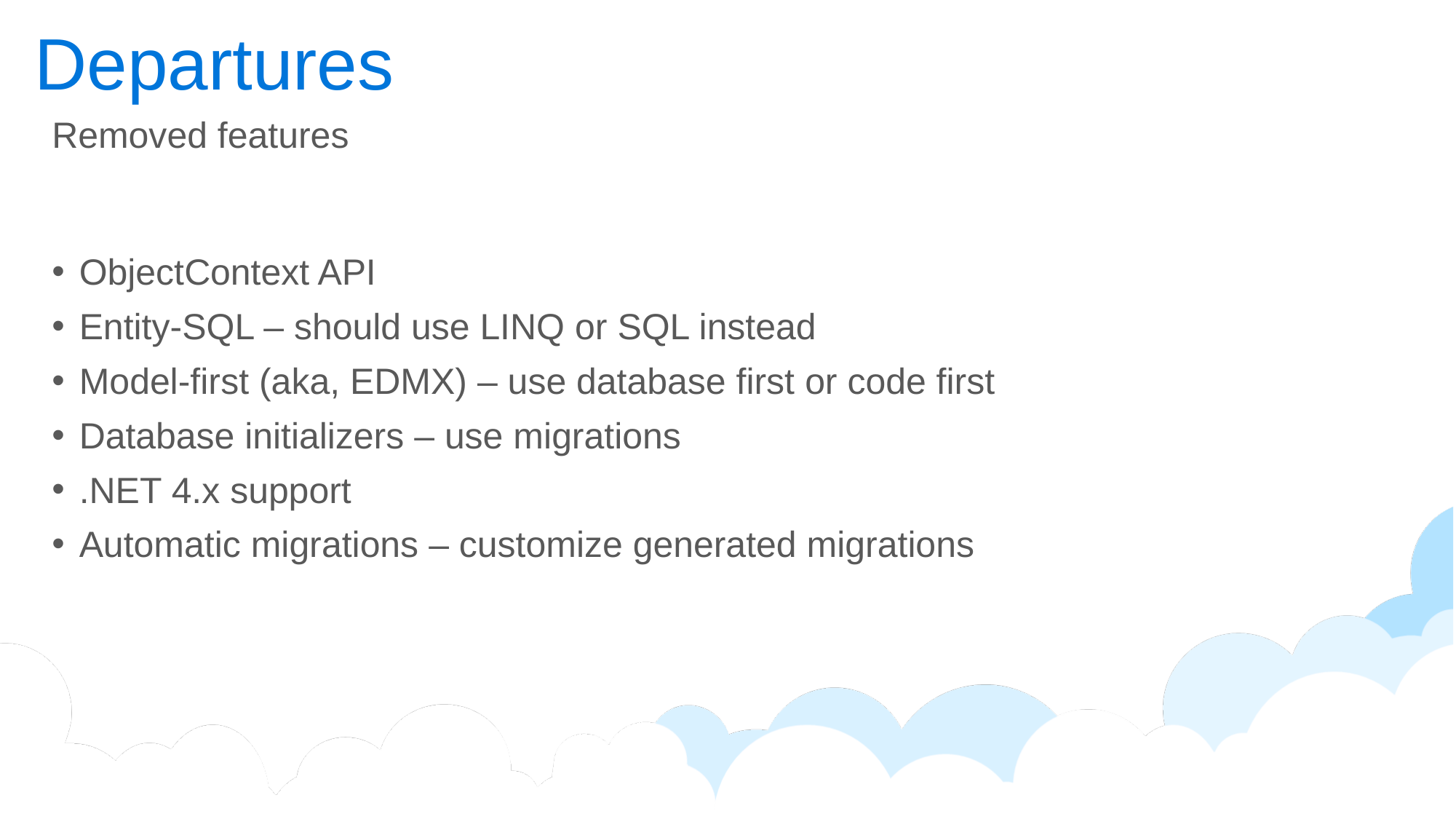

# Departures
Removed features
ObjectContext API
Entity-SQL – should use LINQ or SQL instead
Model-first (aka, EDMX) – use database first or code first
Database initializers – use migrations
.NET 4.x support
Automatic migrations – customize generated migrations